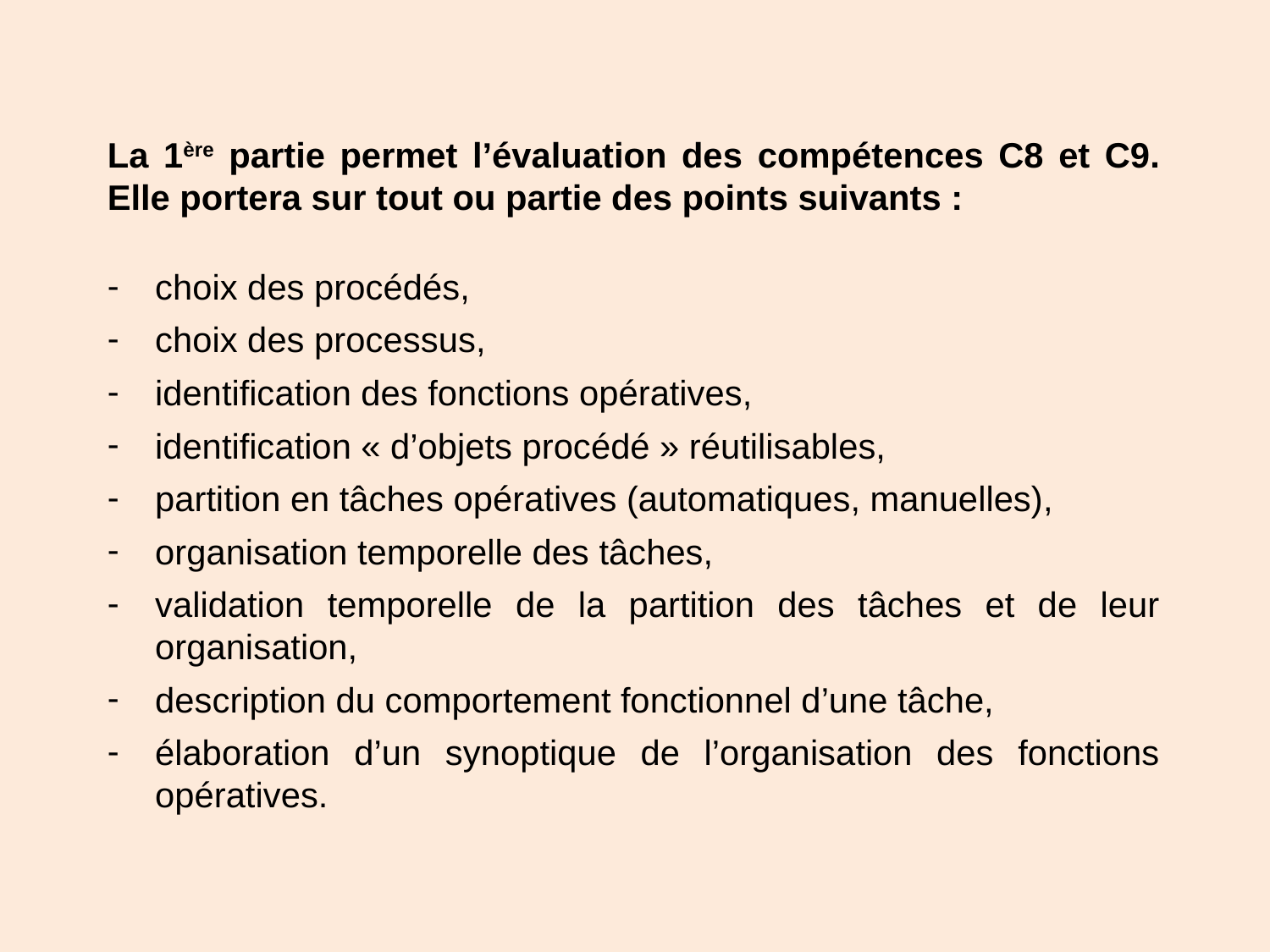

La 1ère partie permet l’évaluation des compétences C8 et C9. Elle portera sur tout ou partie des points suivants :

choix des procédés,
choix des processus,
identification des fonctions opératives,
identification « d’objets procédé » réutilisables,
partition en tâches opératives (automatiques, manuelles),
organisation temporelle des tâches,
validation temporelle de la partition des tâches et de leur organisation,
description du comportement fonctionnel d’une tâche,
élaboration d’un synoptique de l’organisation des fonctions opératives.